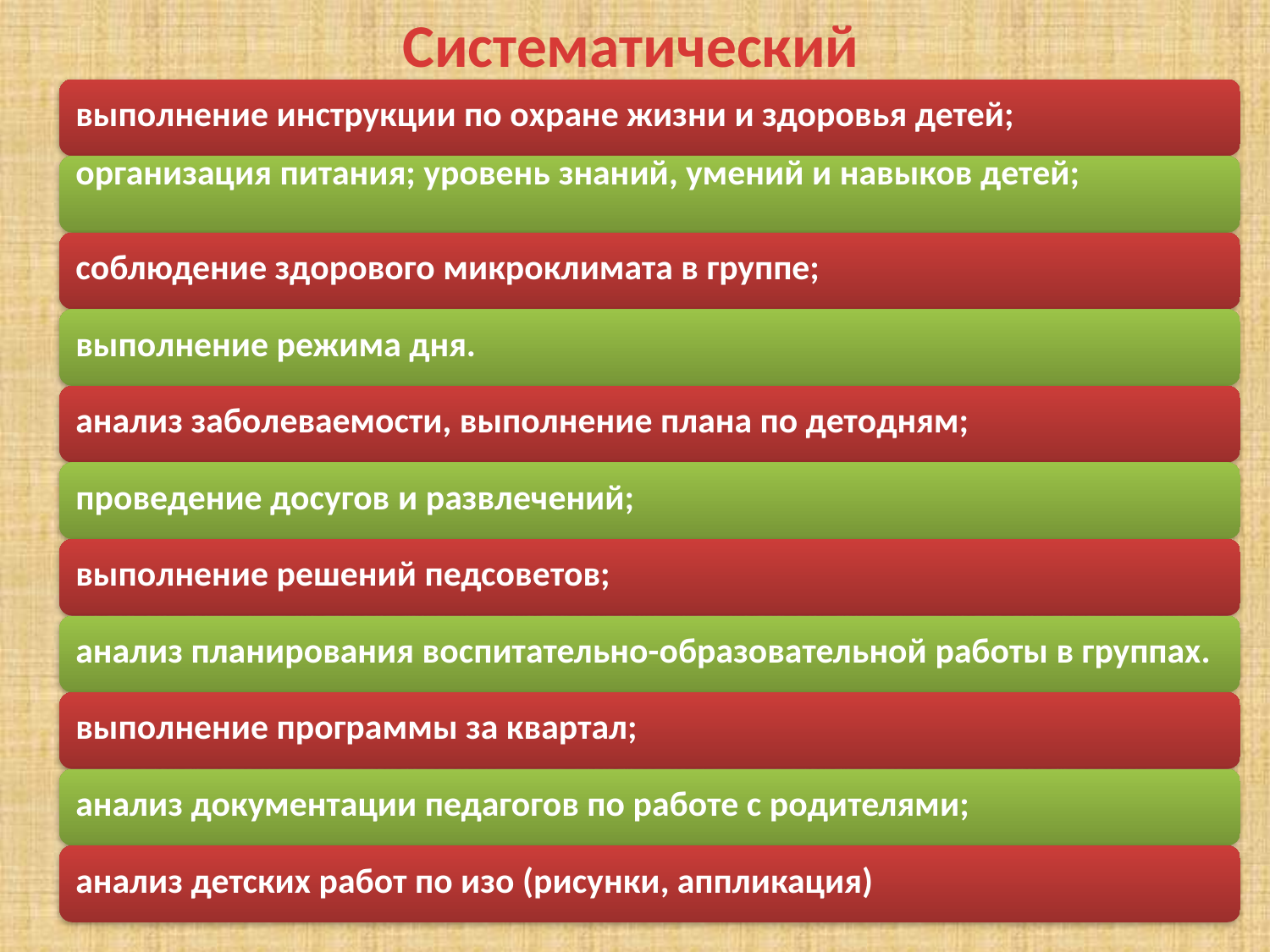

# Систематический
выполнение инструкции по охране жизни и здоровья детей;
организация питания; уровень знаний, умений и навыков детей;
соблюдение здорового микроклимата в группе;
выполнение режима дня.
анализ заболеваемости, выполнение плана по детодням;
проведение досугов и развлечений;
выполнение решений педсоветов;
анализ планирования воспитательно-образовательной работы в группах.
выполнение программы за квартал;
анализ документации педагогов по работе с родителями;
анализ детских работ по изо (рисунки, аппликация)